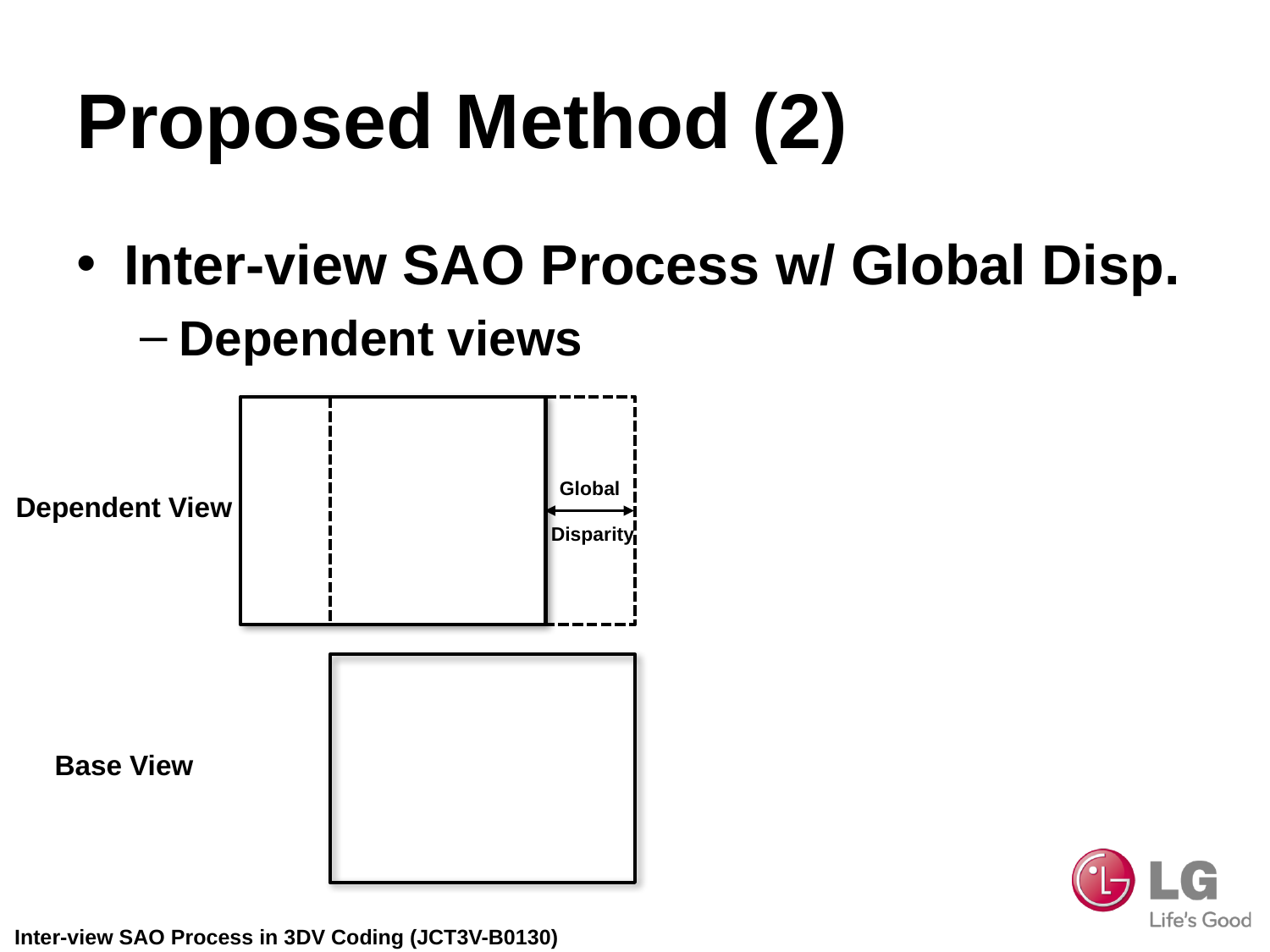

# Proposed Method (2)
Inter-view SAO Process w/ Global Disp.
Dependent views

Global

 Disparity
Dependent View

Base View